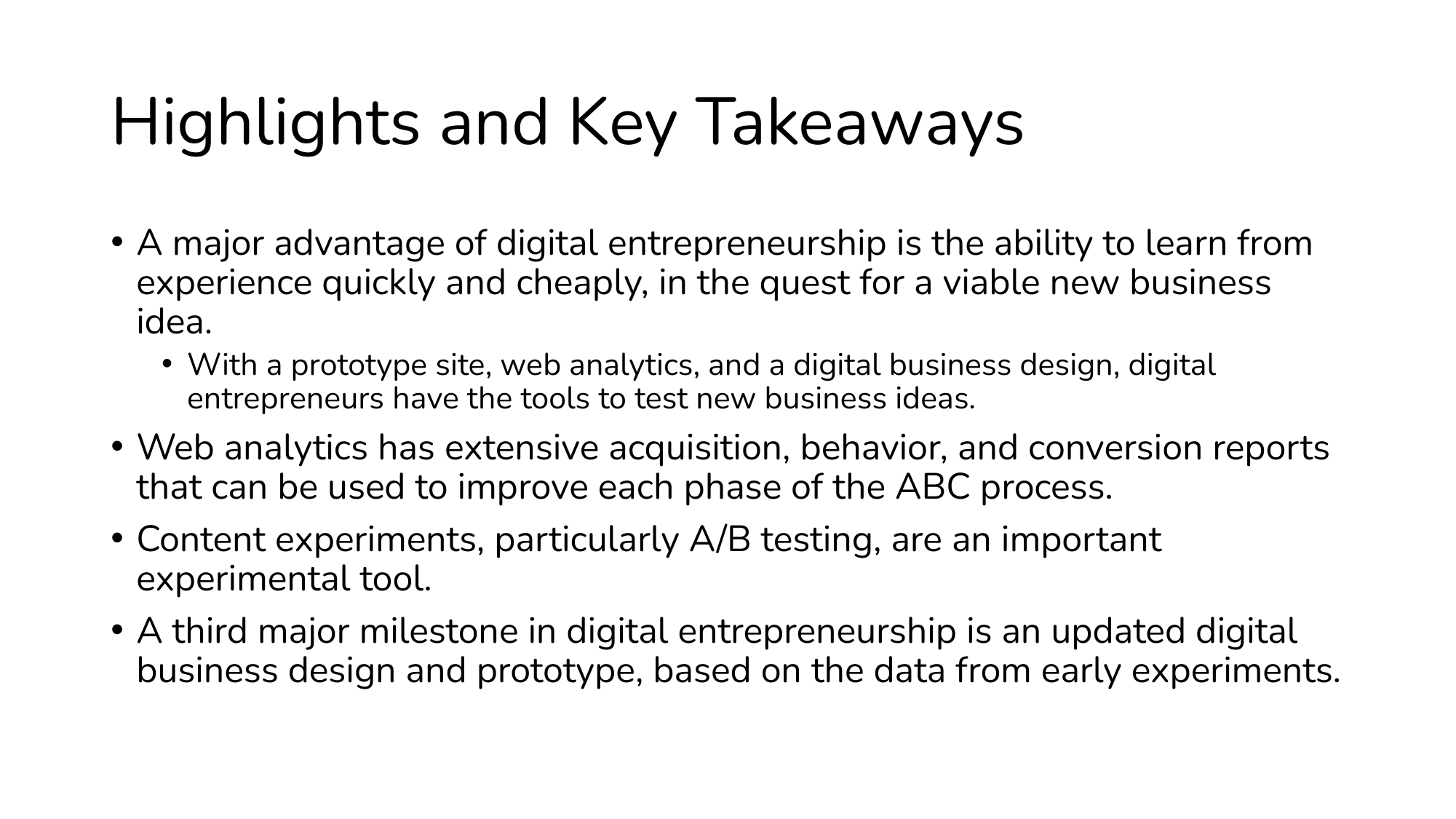

# Highlights and Key Takeaways
A major advantage of digital entrepreneurship is the ability to learn from experience quickly and cheaply, in the quest for a viable new business idea.
With a prototype site, web analytics, and a digital business design, digital entrepreneurs have the tools to test new business ideas.
Web analytics has extensive acquisition, behavior, and conversion reports that can be used to improve each phase of the ABC process.
Content experiments, particularly A/B testing, are an important experimental tool.
A third major milestone in digital entrepreneurship is an updated digital business design and prototype, based on the data from early experiments.